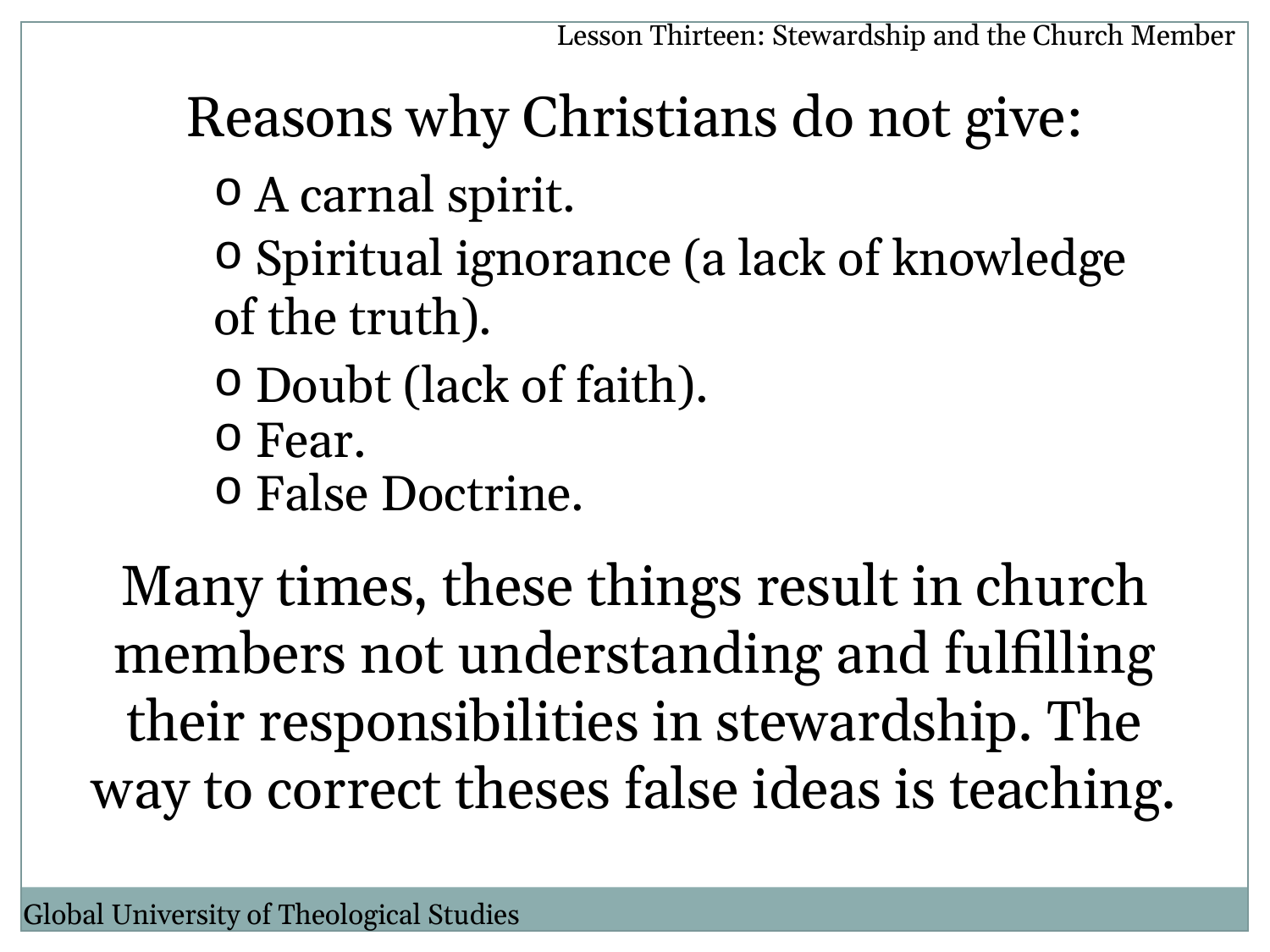

Lesson Thirteen: Stewardship and the Church Member
Reasons why Christians do not give:
 A carnal spirit.
 Spiritual ignorance (a lack of knowledge of the truth).
 Doubt (lack of faith).
 Fear.
 False Doctrine.
Many times, these things result in church members not understanding and fulfilling their responsibilities in stewardship. The way to correct theses false ideas is teaching.
Global University of Theological Studies